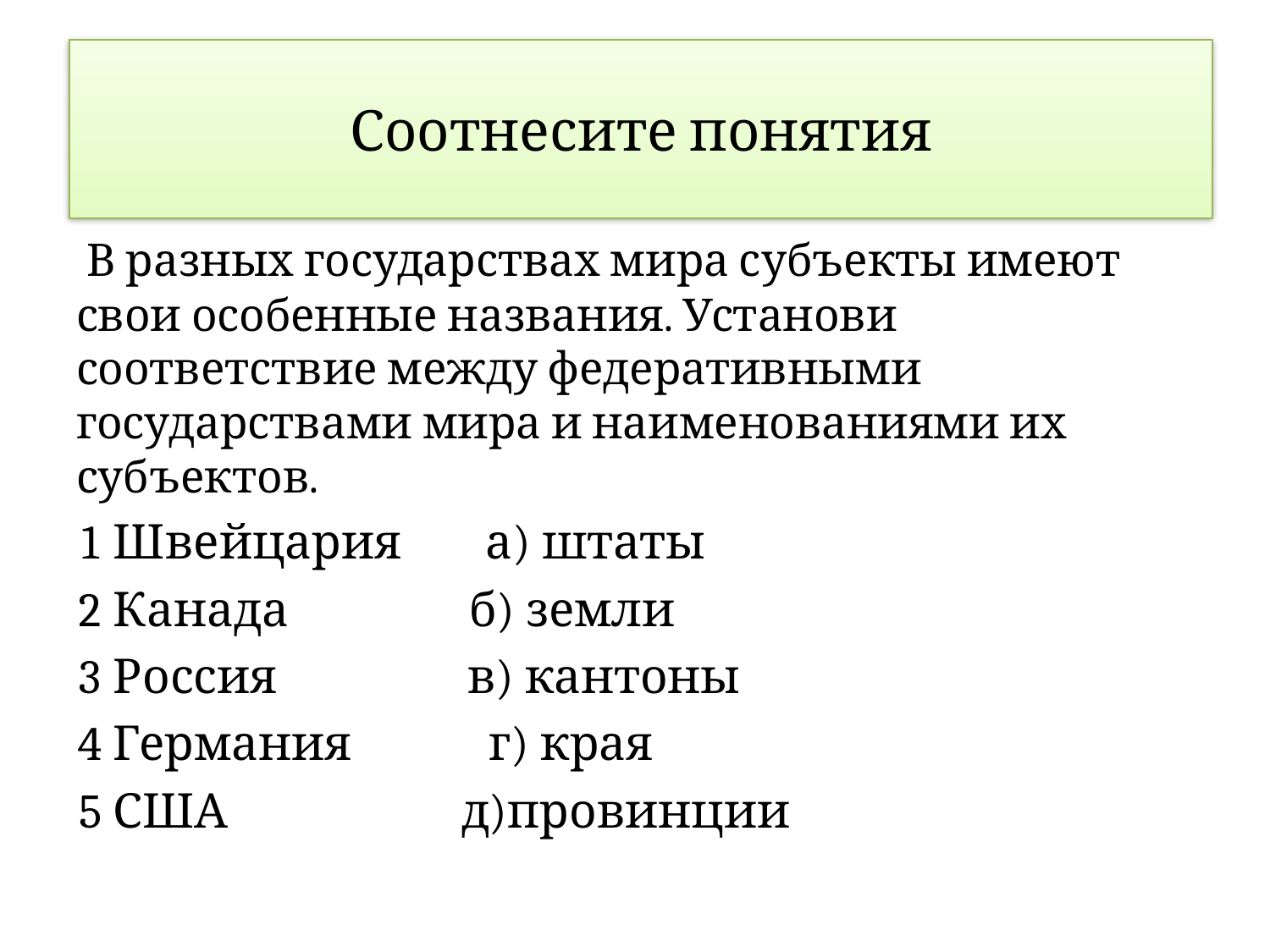

# Соотнесите понятия
 В разных государствах мира субъекты имеют свои особенные названия. Установи соответствие между федеративными государствами мира и наименованиями их субъектов.
1 Швейцария        а) штаты
2 Канада                 б) земли
3 Россия                  в) кантоны
4 Германия             г) края
5 США                      д)провинции